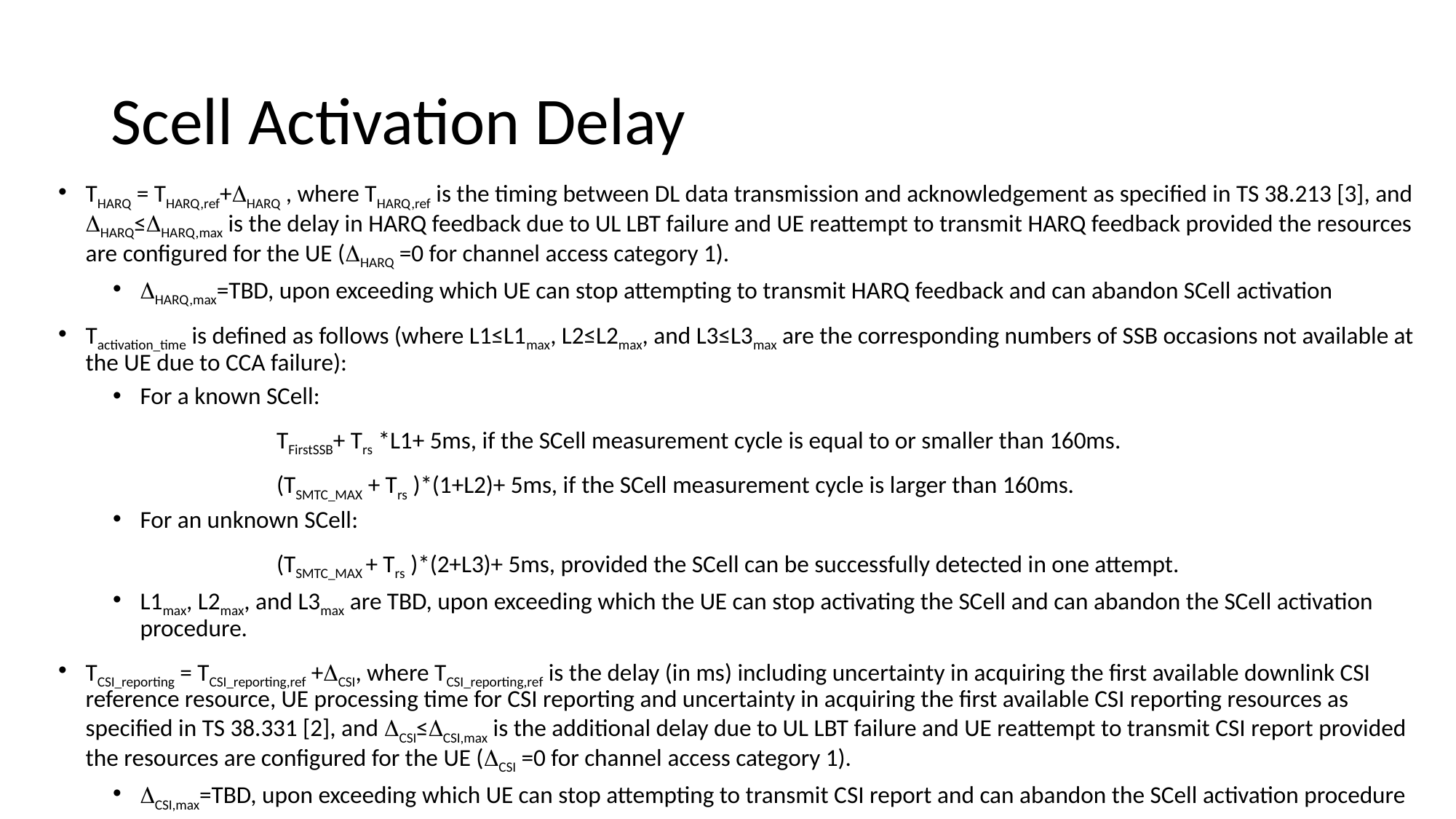

# Scell Activation Delay
THARQ = THARQ,ref+ΔHARQ , where THARQ,ref is the timing between DL data transmission and acknowledgement as specified in TS 38.213 [3], and ΔHARQ≤ΔHARQ,max is the delay in HARQ feedback due to UL LBT failure and UE reattempt to transmit HARQ feedback provided the resources are configured for the UE (ΔHARQ =0 for channel access category 1).
ΔHARQ,max=TBD, upon exceeding which UE can stop attempting to transmit HARQ feedback and can abandon SCell activation
Tactivation_time is defined as follows (where L1≤L1max, L2≤L2max, and L3≤L3max are the corresponding numbers of SSB occasions not available at the UE due to CCA failure):
For a known SCell:
		TFirstSSB+ Trs *L1+ 5ms, if the SCell measurement cycle is equal to or smaller than 160ms.
		(TSMTC_MAX + Trs )*(1+L2)+ 5ms, if the SCell measurement cycle is larger than 160ms.
For an unknown SCell:
		(TSMTC_MAX + Trs )*(2+L3)+ 5ms, provided the SCell can be successfully detected in one attempt.
L1max, L2max, and L3max are TBD, upon exceeding which the UE can stop activating the SCell and can abandon the SCell activation procedure.
TCSI_reporting = TCSI_reporting,ref +ΔCSI, where TCSI_reporting,ref is the delay (in ms) including uncertainty in acquiring the first available downlink CSI reference resource, UE processing time for CSI reporting and uncertainty in acquiring the first available CSI reporting resources as specified in TS 38.331 [2], and ΔCSI≤ΔCSI,max is the additional delay due to UL LBT failure and UE reattempt to transmit CSI report provided the resources are configured for the UE (ΔCSI =0 for channel access category 1).
ΔCSI,max=TBD, upon exceeding which UE can stop attempting to transmit CSI report and can abandon the SCell activation procedure